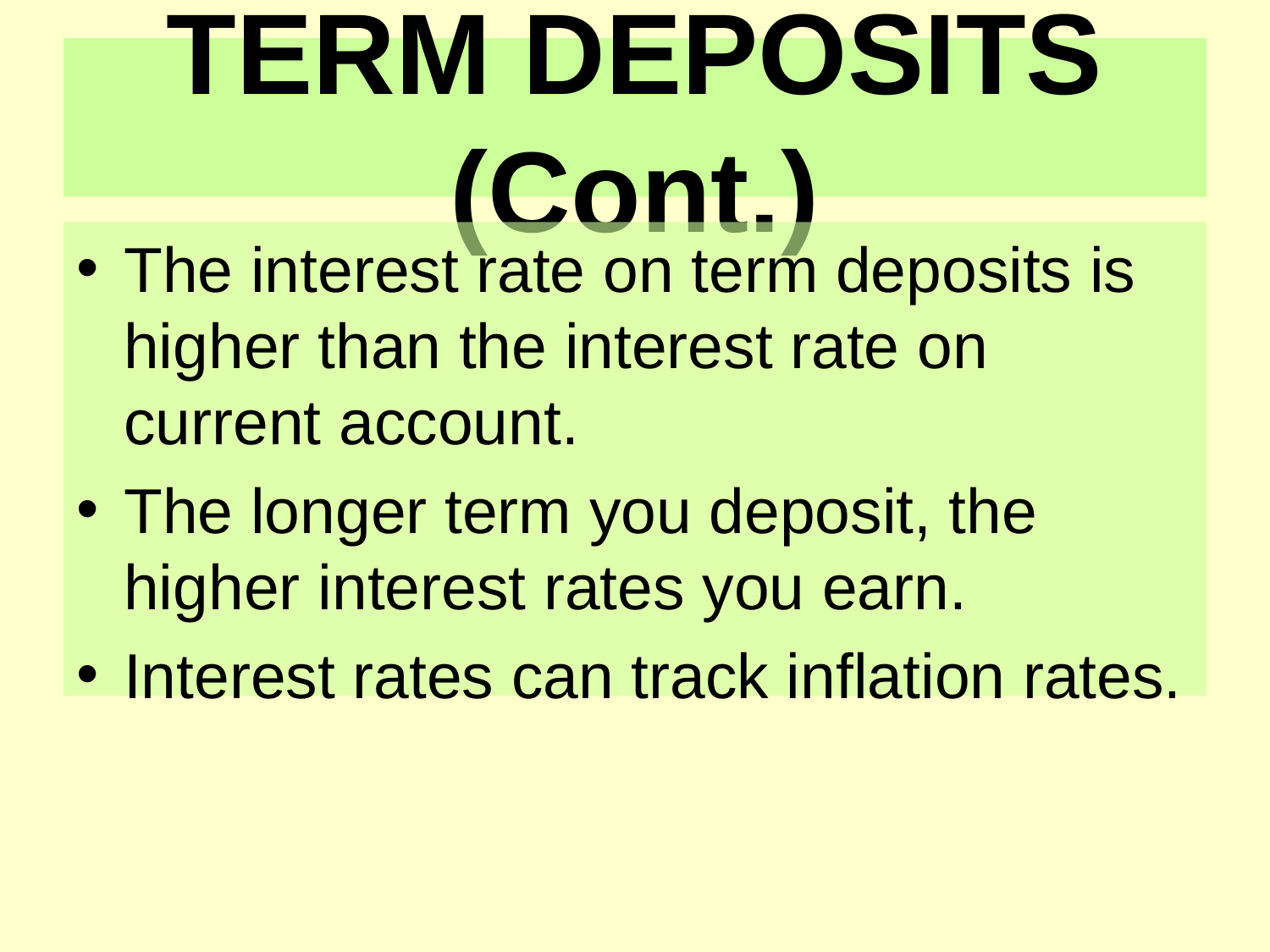

# TERM DEPOSITS (Cont.)
The interest rate on term deposits is higher than the interest rate on current account.
The longer term you deposit, the higher interest rates you earn.
Interest rates can track inflation rates.